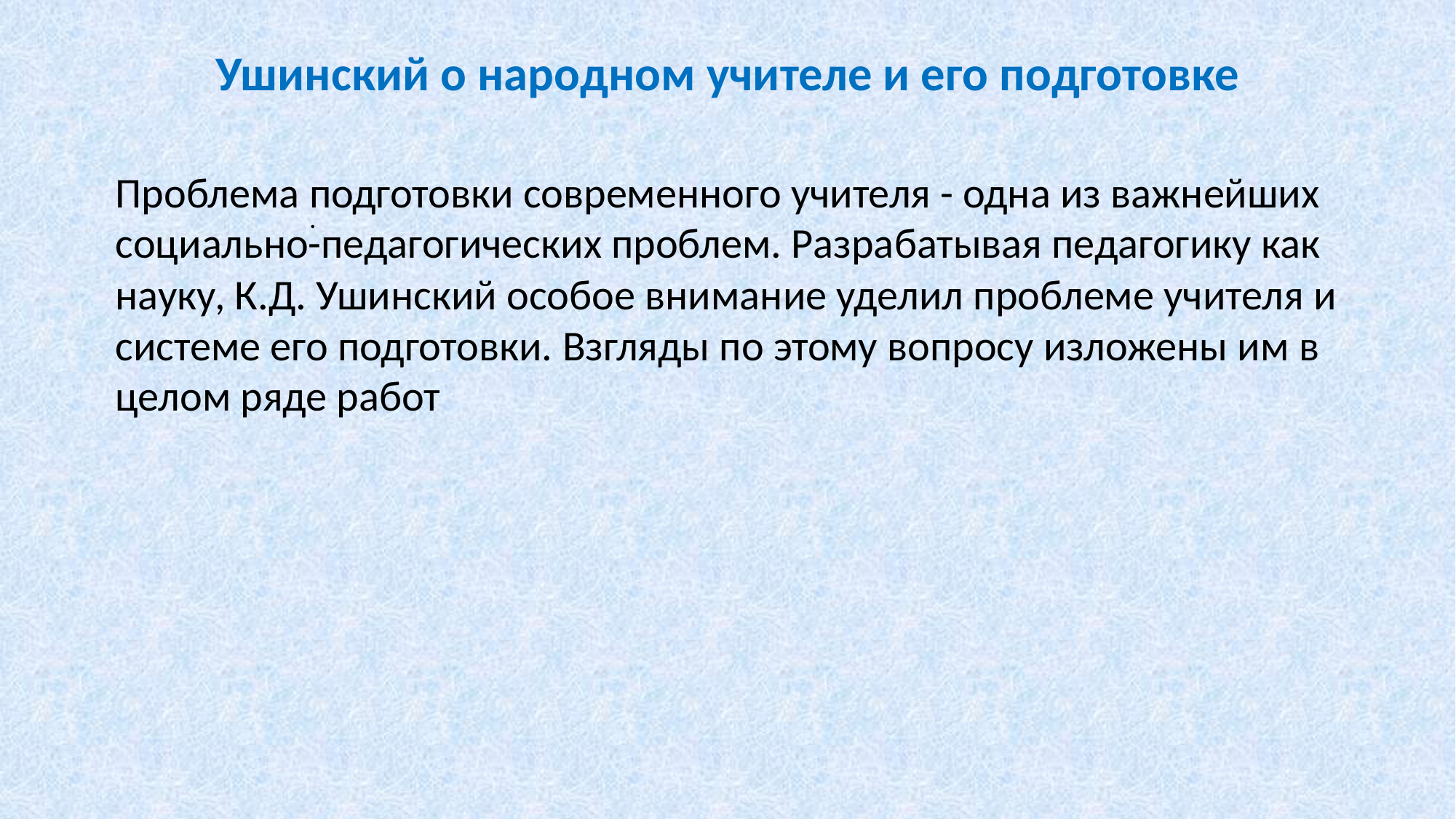

Ушинский о народном учителе и его подготовке
Проблема подготовки современного учителя - одна из важнейших социально-педагогических проблем. Разрабатывая педагогику как науку, К.Д. Ушинский особое внимание уделил проблеме учителя и системе его подготовки. Взгляды по этому вопросу изложены им в целом ряде работ
.